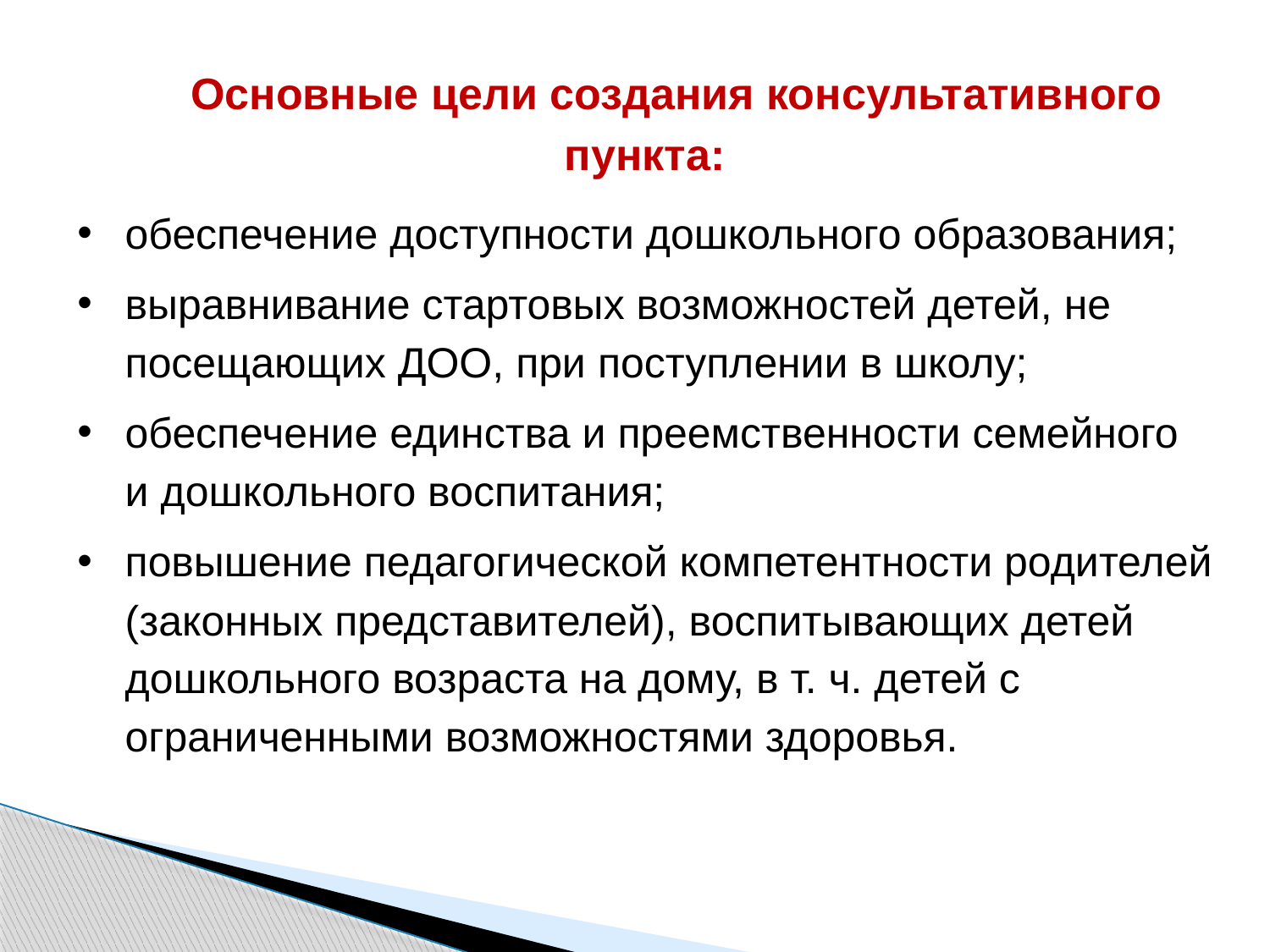

Основные цели создания консультативного пункта:

обеспечение доступности дошкольного образования;

выравнивание стартовых возможностей детей, не посещающих ДОО, при поступлении в школу;

обеспечение единства и преемственности семейного и дошкольного воспитания;

повышение педагогической компетентности родителей (законных представителей), воспитывающих детей дошкольного возраста на дому, в т. ч. детей с ограниченными возможностями здоровья.